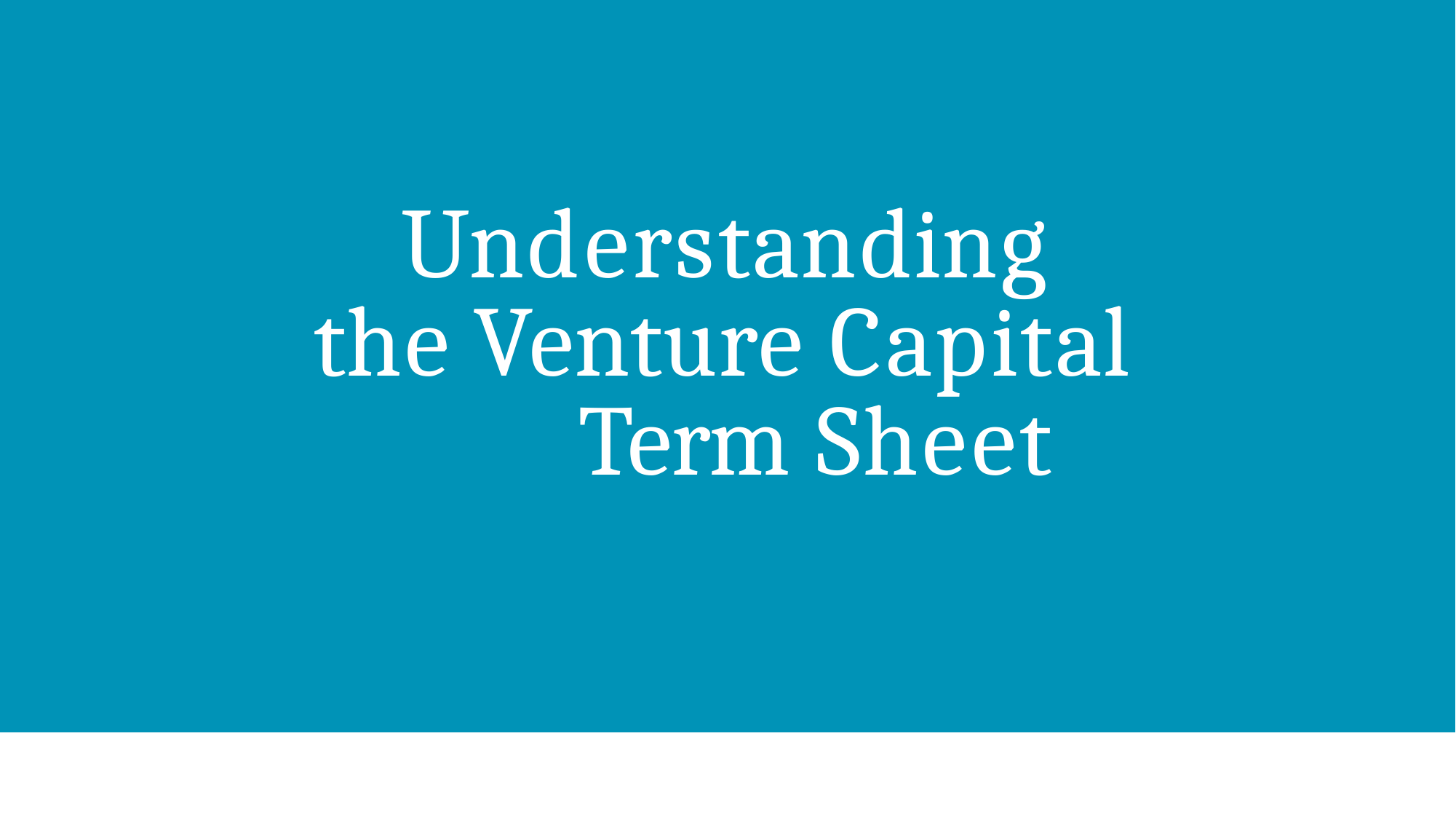

# Understanding  the Venture Capital
Term Sheet